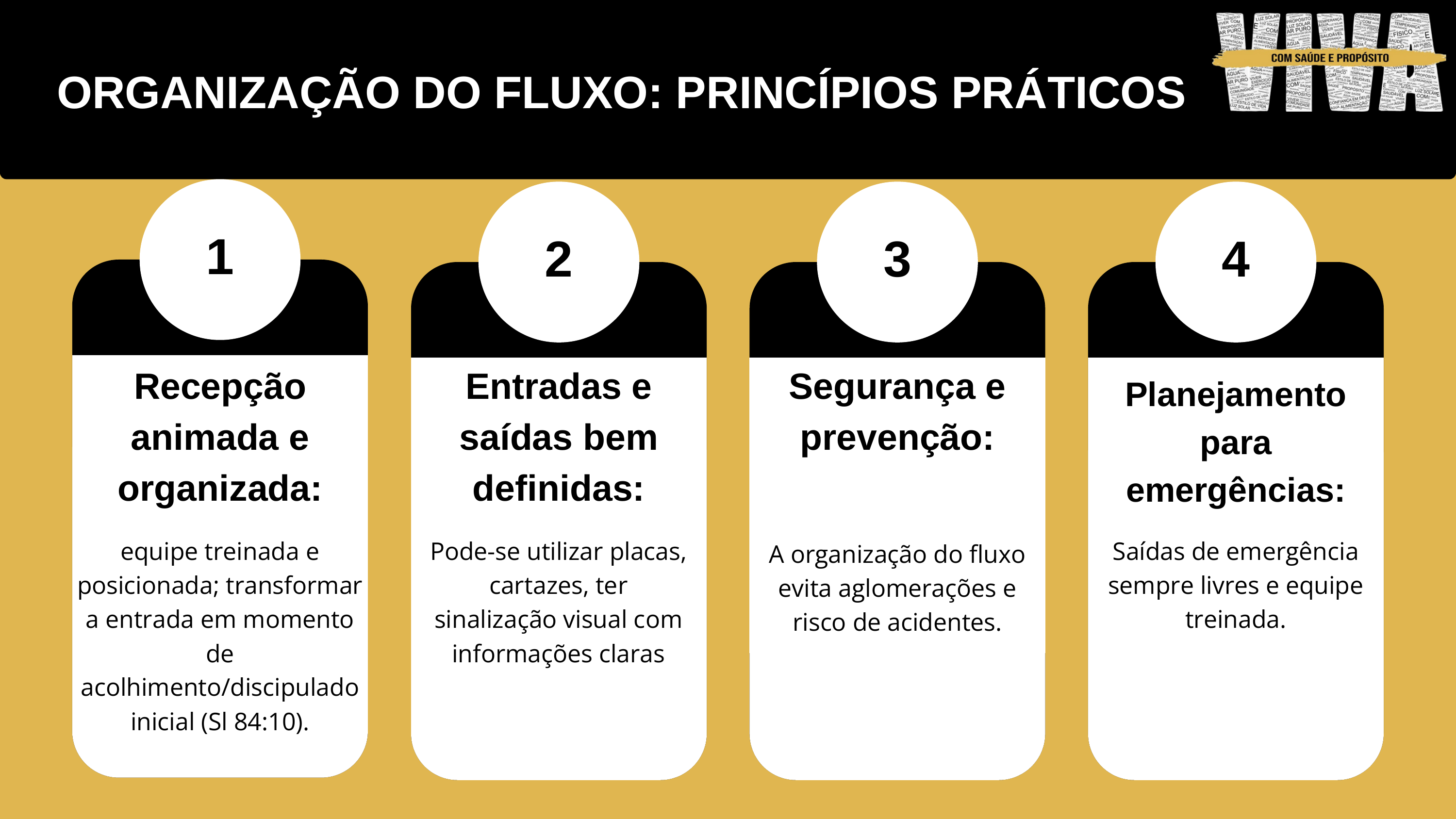

ORGANIZAÇÃO DO FLUXO: PRINCÍPIOS PRÁTICOS

1

2

3

4

Recepção animada e organizada:
Entradas e saídas bem definidas:
Segurança e prevenção:
Planejamento para emergências:
equipe treinada e posicionada; transformar a entrada em momento de acolhimento/discipulado inicial (Sl 84:10).
Pode-se utilizar placas, cartazes, ter
sinalização visual com informações claras
Saídas de emergência sempre livres e equipe
treinada.
A organização do fluxo evita aglomerações e risco de acidentes.